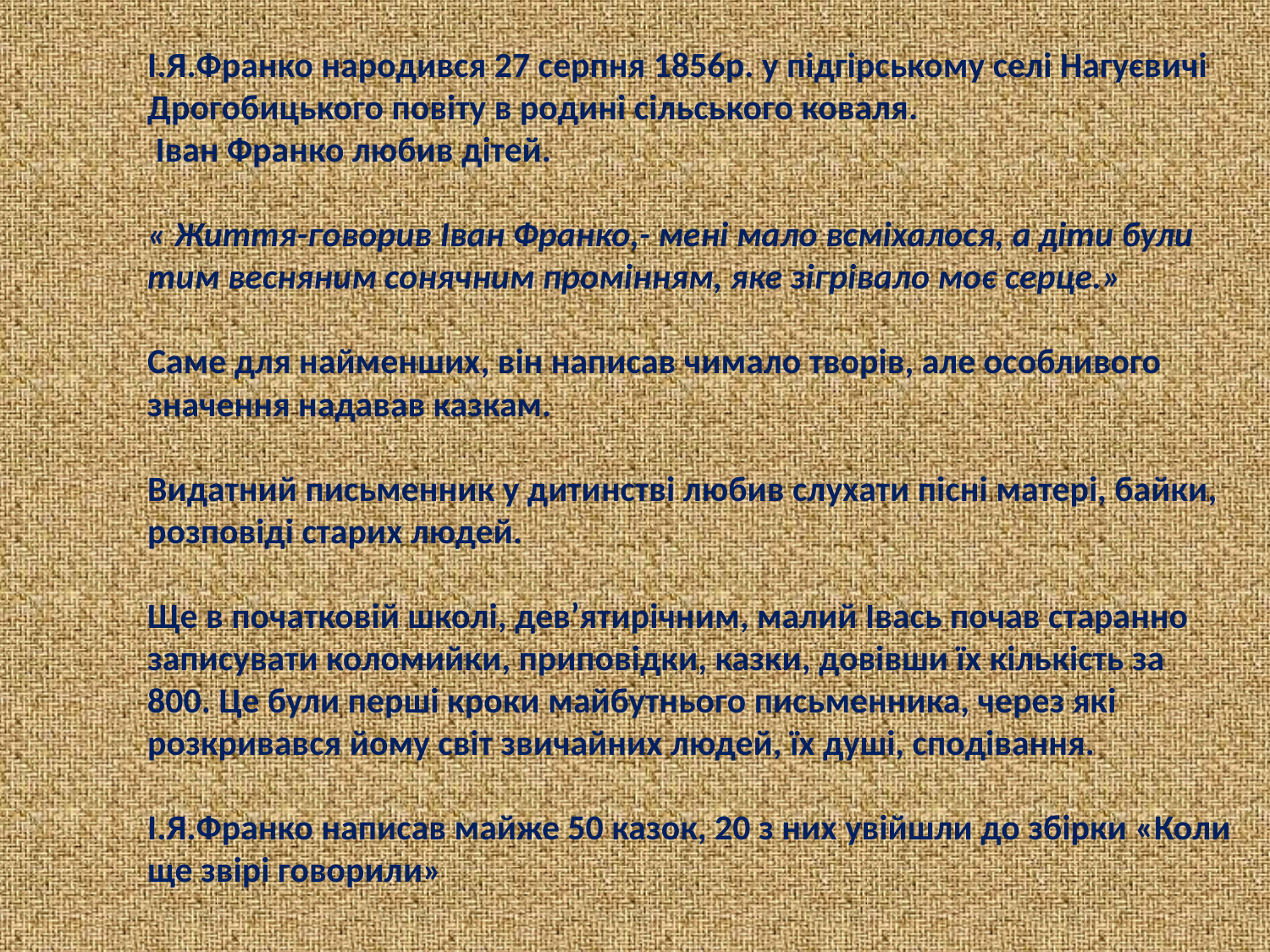

І.Я.Франко народився 27 серпня 1856р. у підгірському селі Нагуєвичі Дрогобицького повіту в родині сільського коваля.
 Іван Франко любив дітей.

« Життя-говорив Іван Франко,- мені мало всміхалося, а діти були тим весняним сонячним промінням, яке зігрівало моє серце.»

Саме для найменших, він написав чимало творів, але особливого значення надавав казкам.

Видатний письменник у дитинстві любив слухати пісні матері, байки, розповіді старих людей.

Ще в початковій школі, дев’ятирічним, малий Івась почав старанно записувати коломийки, приповідки, казки, довівши їх кількість за 800. Це були перші кроки майбутнього письменника, через які розкривався йому світ звичайних людей, їх душі, сподівання.

І.Я.Франко написав майже 50 казок, 20 з них увійшли до збірки «Коли ще звірі говорили»